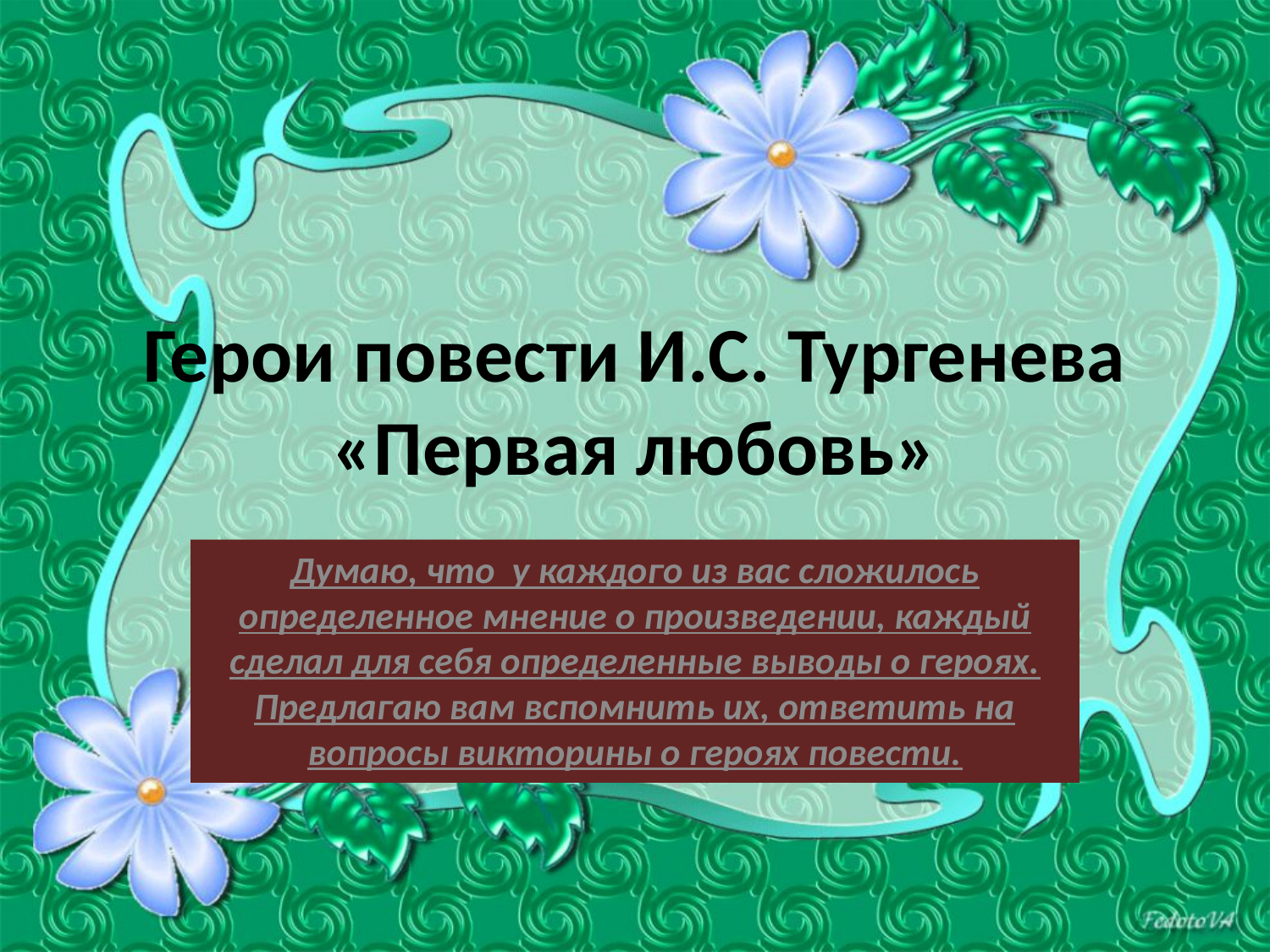

# Герои повести И.С. Тургенева «Первая любовь»
Думаю, что  у каждого из вас сложилось определенное мнение о произведении, каждый сделал для себя определенные выводы о героях. Предлагаю вам вспомнить их, ответить на вопросы викторины о героях повести.